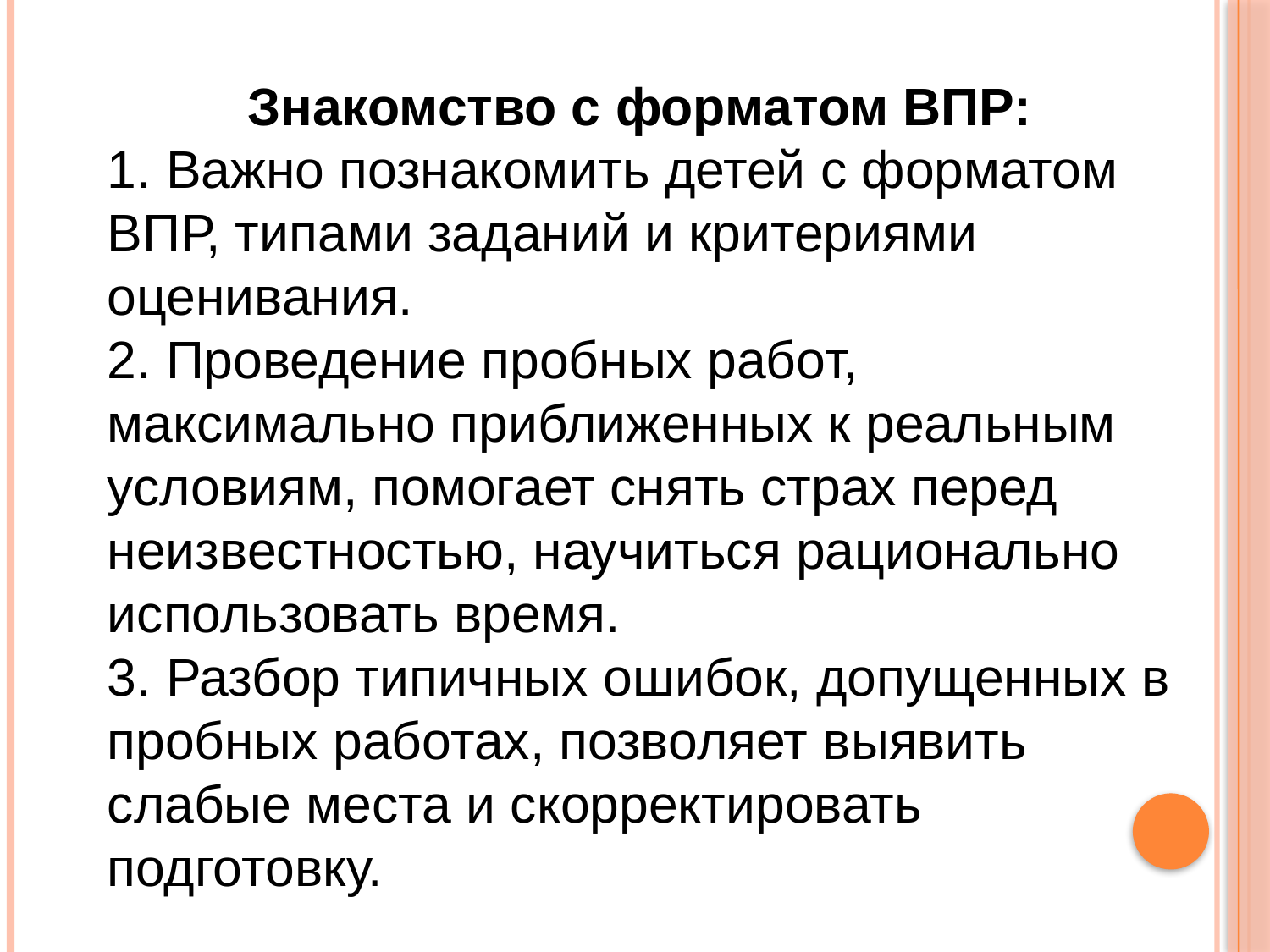

Знакомство с форматом ВПР:
1. Важно познакомить детей с форматом ВПР, типами заданий и критериями оценивания.
2. Проведение пробных работ, максимально приближенных к реальным условиям, помогает снять страх перед неизвестностью, научиться рационально использовать время.
3. Разбор типичных ошибок, допущенных в пробных работах, позволяет выявить слабые места и скорректировать подготовку.